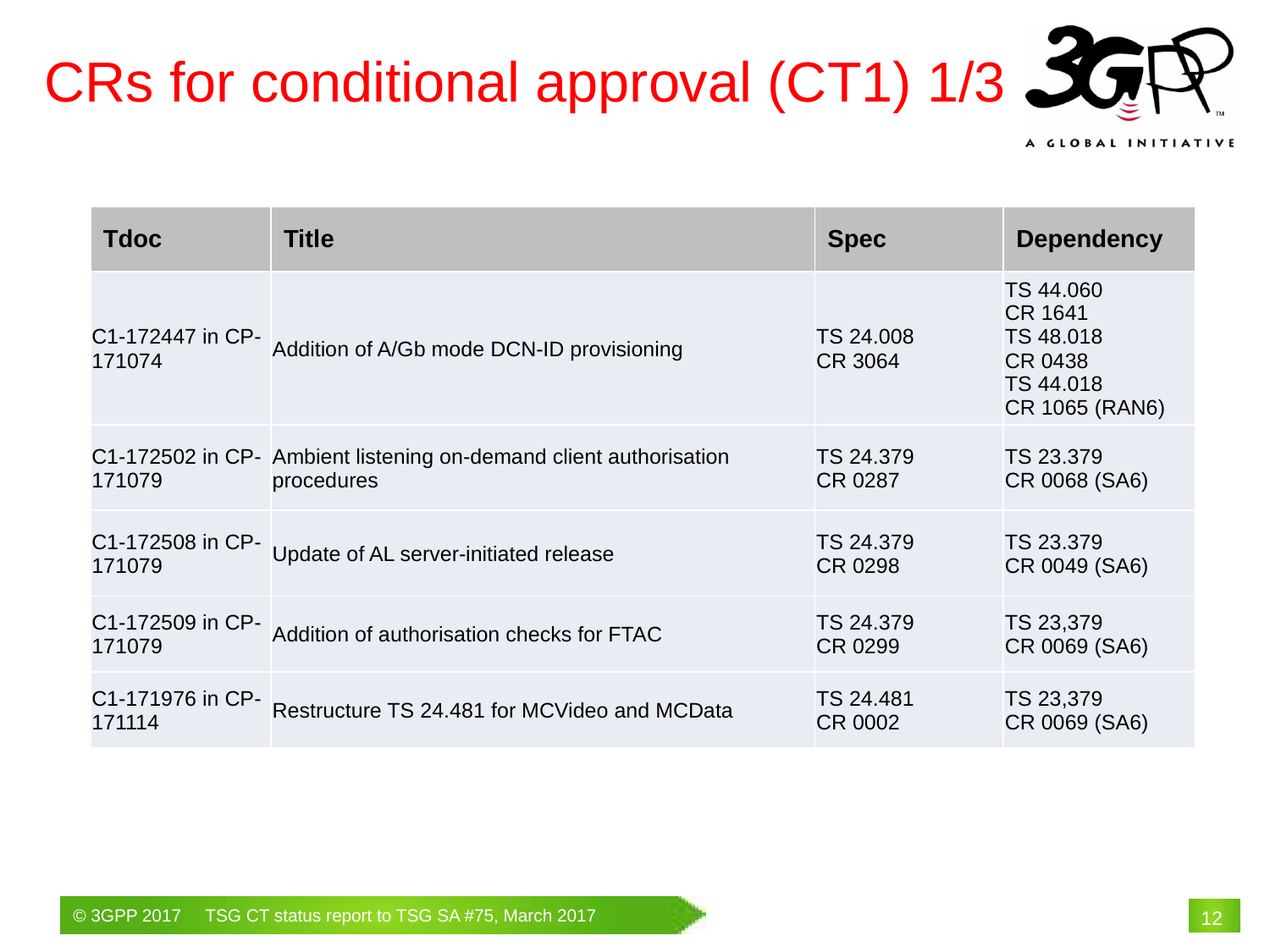

CRs for conditional approval (CT1) 1/3

| Tdoc | Title | Spec | Dependency |
| --- | --- | --- | --- |
| C1-172447 in CP-171074 | Addition of A/Gb mode DCN-ID provisioning | TS 24.008 CR 3064 | TS 44.060 CR 1641 TS 48.018 CR 0438 TS 44.018 CR 1065 (RAN6) |
| C1-172502 in CP-171079 | Ambient listening on-demand client authorisation procedures | TS 24.379 CR 0287 | TS 23.379 CR 0068 (SA6) |
| C1-172508 in CP-171079 | Update of AL server-initiated release | TS 24.379 CR 0298 | TS 23.379 CR 0049 (SA6) |
| C1-172509 in CP-171079 | Addition of authorisation checks for FTAC | TS 24.379 CR 0299 | TS 23,379 CR 0069 (SA6) |
| C1-171976 in CP-171114 | Restructure TS 24.481 for MCVideo and MCData | TS 24.481 CR 0002 | TS 23,379 CR 0069 (SA6) |
# 12